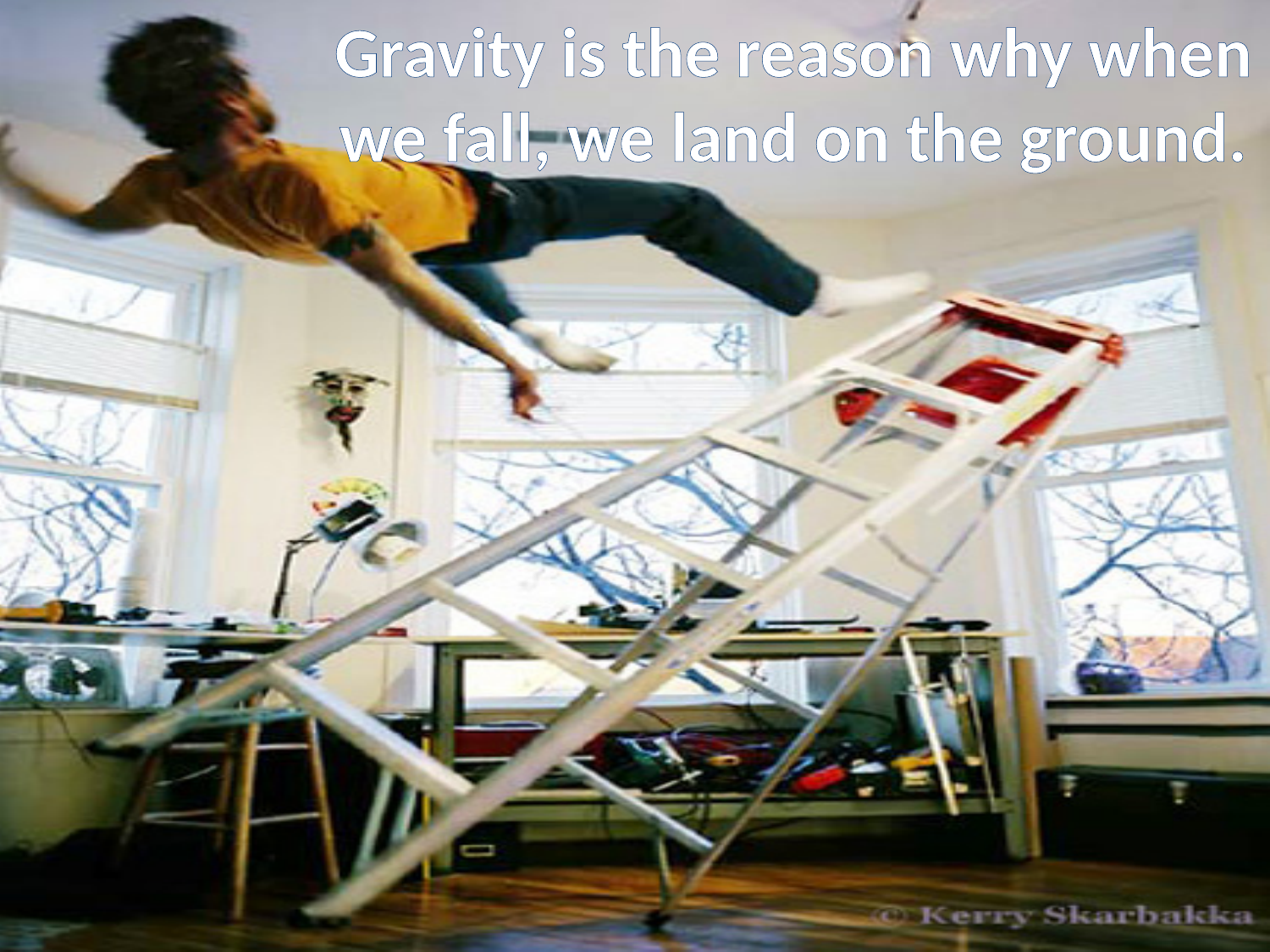

Gravity is the reason why when we fall, we land on the ground.